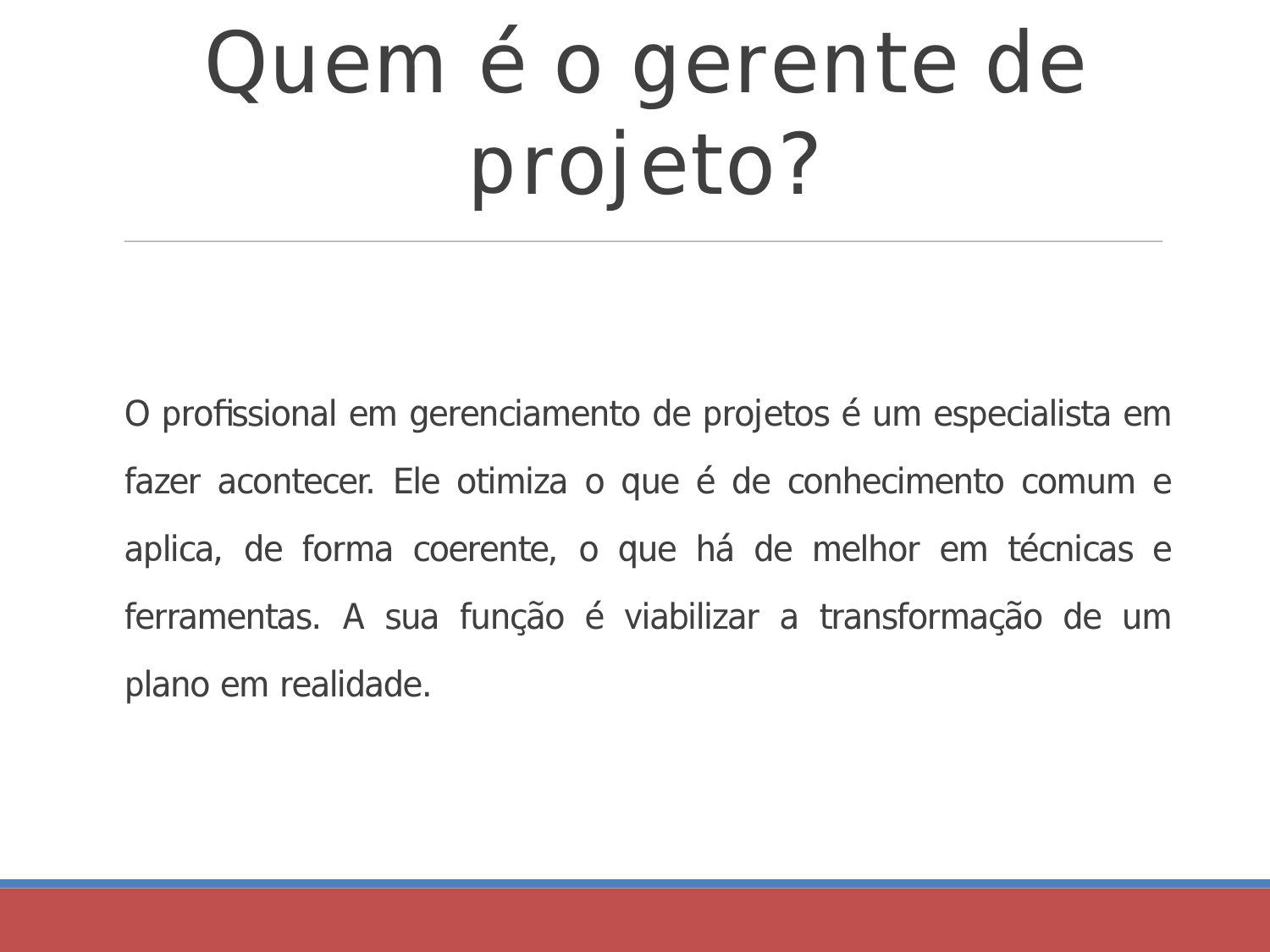

Quem é o gerente de projeto?
O profissional em gerenciamento de projetos é um especialista em fazer acontecer. Ele otimiza o que é de conhecimento comum e aplica, de forma coerente, o que há de melhor em técnicas e ferramentas. A sua função é viabilizar a transformação de um plano em realidade.